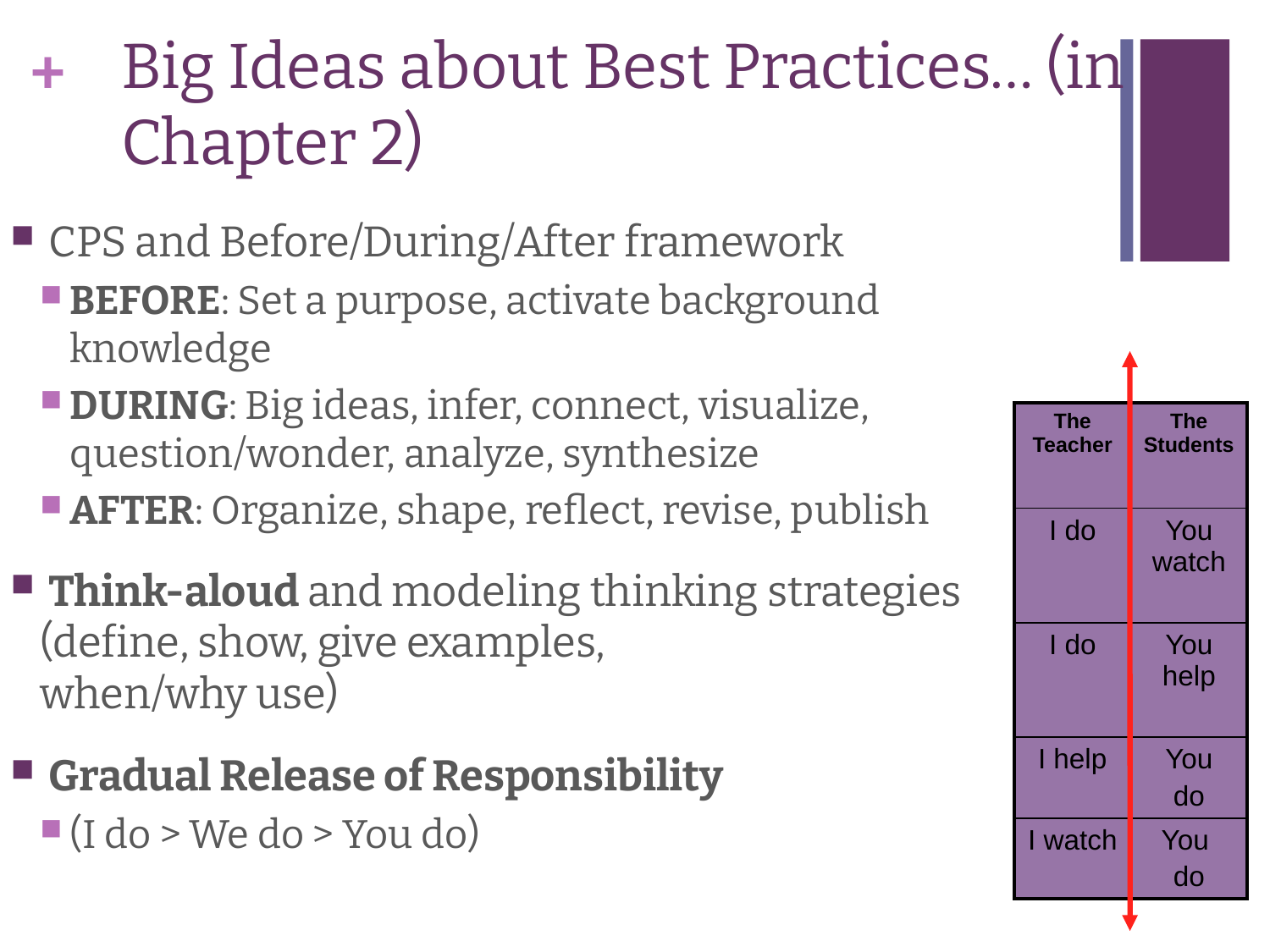

# Big Ideas about Best Practices… (in Chapter 2)
 CPS and Before/During/After framework
BEFORE: Set a purpose, activate background knowledge
DURING: Big ideas, infer, connect, visualize, question/wonder, analyze, synthesize
AFTER: Organize, shape, reflect, revise, publish
 Think-aloud and modeling thinking strategies (define, show, give examples,
when/why use)
 Gradual Release of Responsibility
(I do > We do > You do)

| The Teacher | The Students |
| --- | --- |
| I do | You watch |
| I do | You help |
| I help | You do |
| I watch | You do |